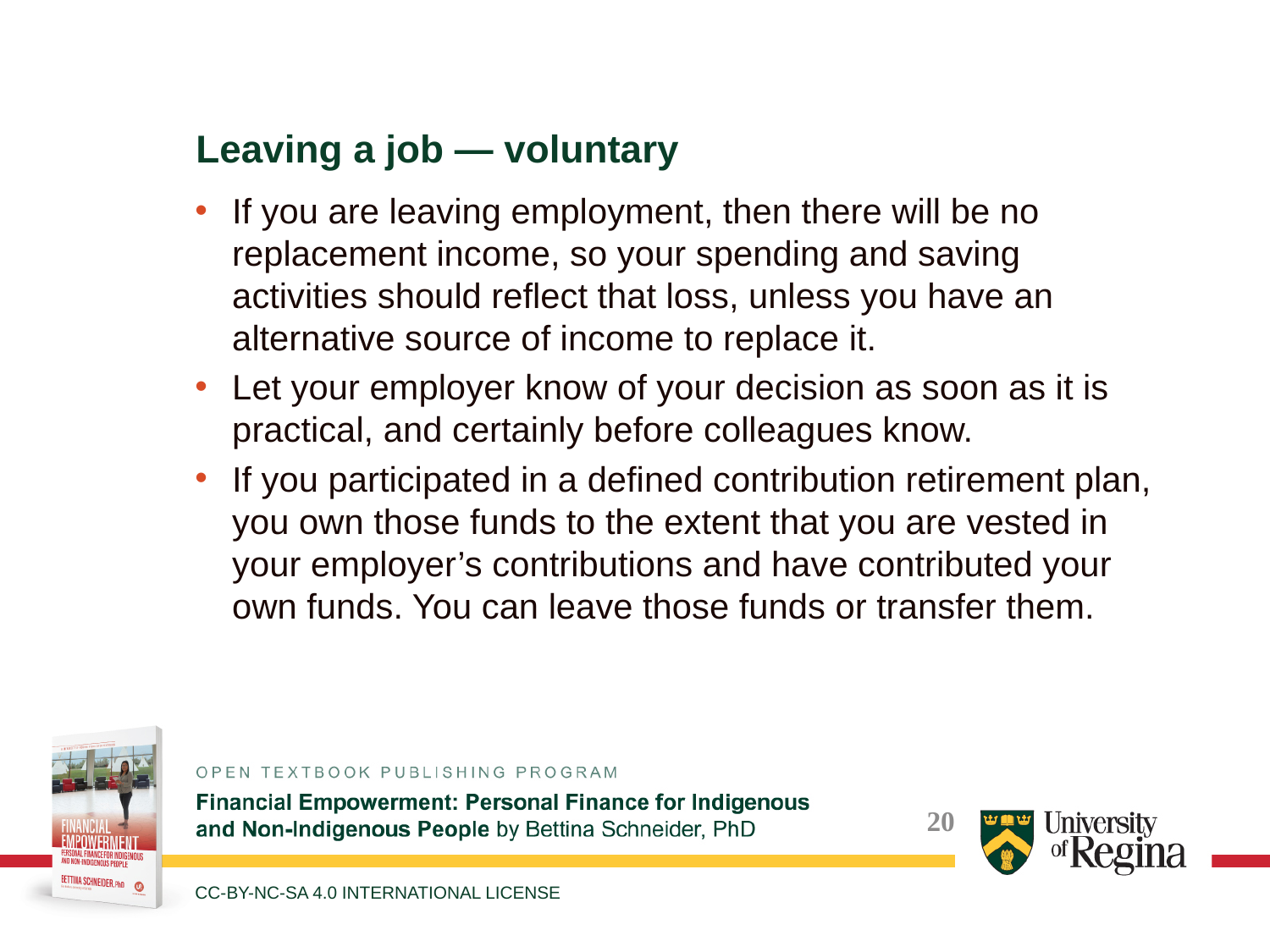

Leaving a job — voluntary
If you are leaving employment, then there will be no replacement income, so your spending and saving activities should reflect that loss, unless you have an alternative source of income to replace it.
Let your employer know of your decision as soon as it is practical, and certainly before colleagues know.
If you participated in a defined contribution retirement plan, you own those funds to the extent that you are vested in your employer’s contributions and have contributed your own funds. You can leave those funds or transfer them.
CC-BY-NC-SA 4.0 INTERNATIONAL LICENSE